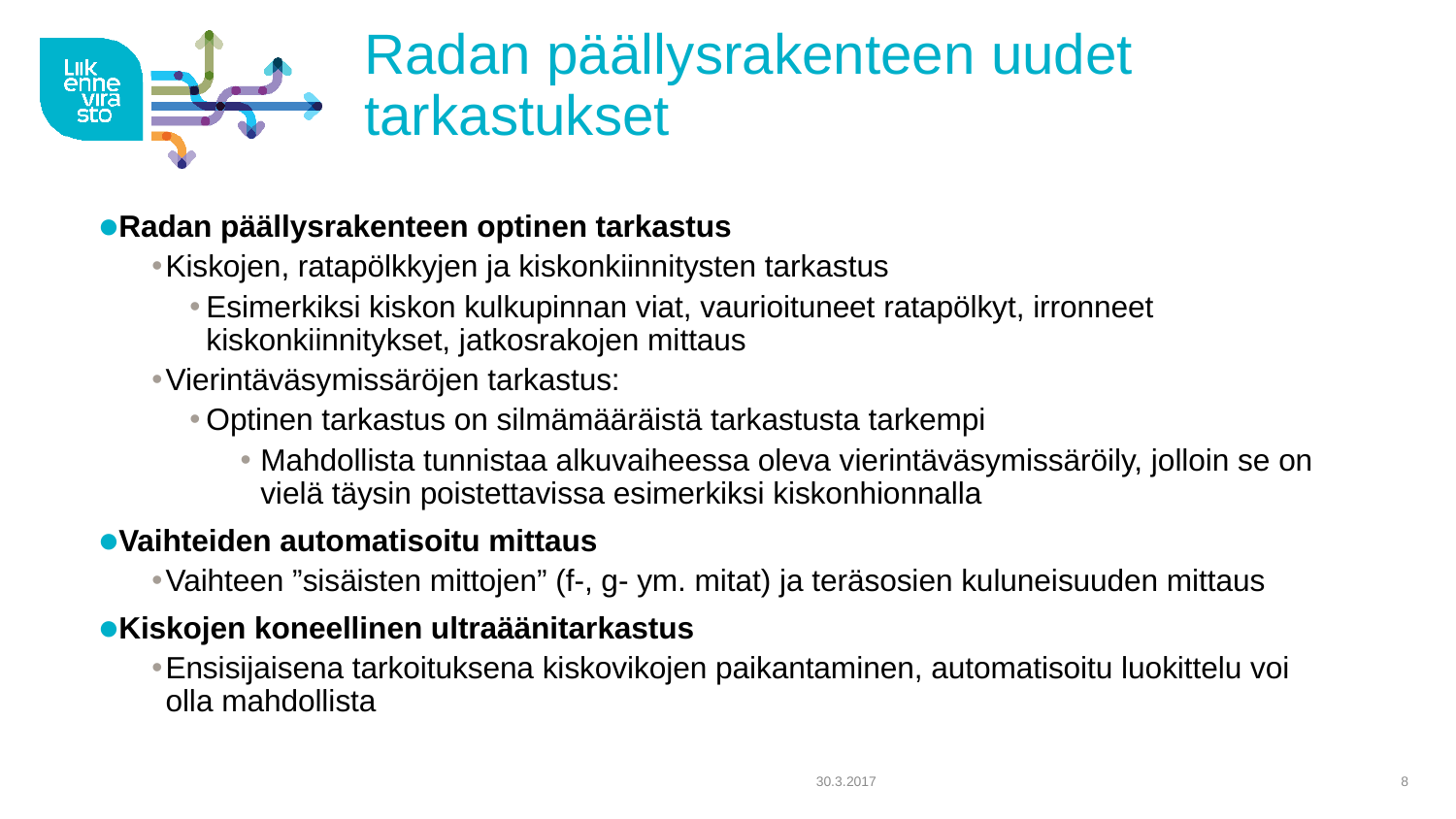

# Radan päällysrakenteen uudet tarkastukset
Radan päällysrakenteen optinen tarkastus
Kiskojen, ratapölkkyjen ja kiskonkiinnitysten tarkastus
Esimerkiksi kiskon kulkupinnan viat, vaurioituneet ratapölkyt, irronneet kiskonkiinnitykset, jatkosrakojen mittaus
Vierintäväsymissäröjen tarkastus:
Optinen tarkastus on silmämääräistä tarkastusta tarkempi
Mahdollista tunnistaa alkuvaiheessa oleva vierintäväsymissäröily, jolloin se on vielä täysin poistettavissa esimerkiksi kiskonhionnalla
Vaihteiden automatisoitu mittaus
Vaihteen ”sisäisten mittojen” (f-, g- ym. mitat) ja teräsosien kuluneisuuden mittaus
Kiskojen koneellinen ultraäänitarkastus
Ensisijaisena tarkoituksena kiskovikojen paikantaminen, automatisoitu luokittelu voi olla mahdollista
30.3.2017

8